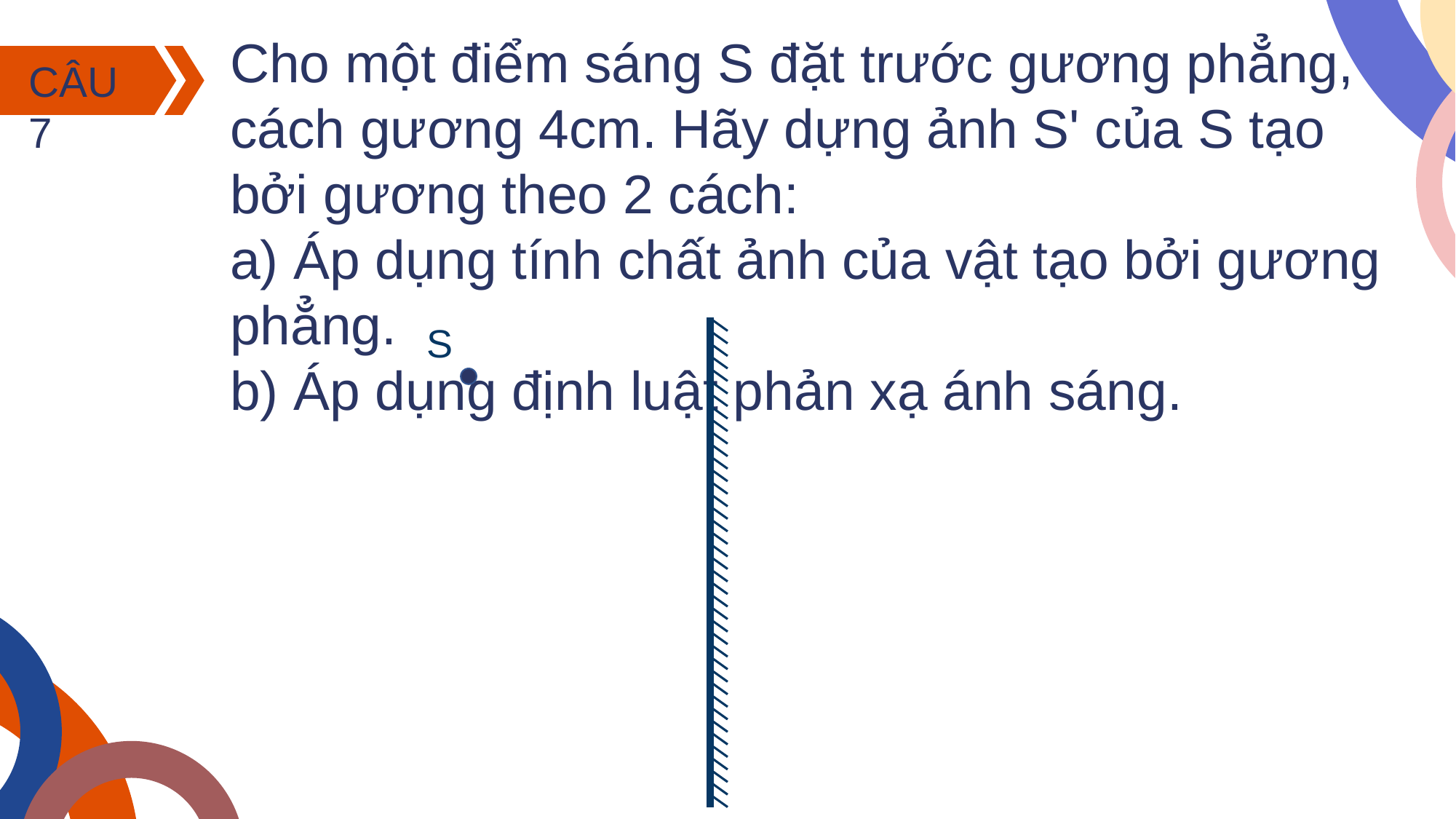

Cho một điểm sáng S đặt trước gương phẳng, cách gương 4cm. Hãy dựng ảnh S' của S tạo bởi gương theo 2 cách:
a) Áp dụng tính chất ảnh của vật tạo bởi gương phẳng.
b) Áp dụng định luật phản xạ ánh sáng.

CÂU 7
S